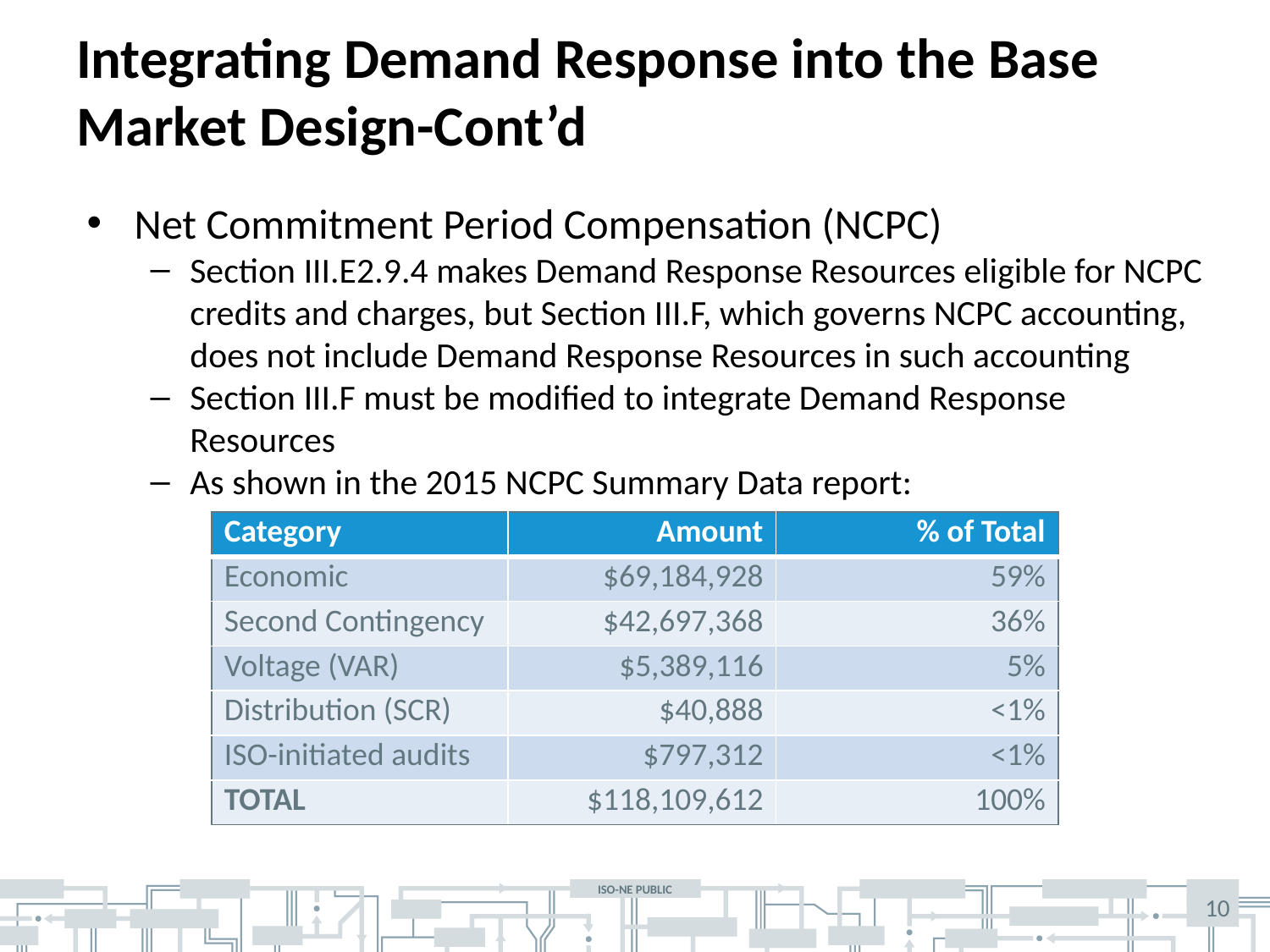

# Integrating Demand Response into the Base Market Design-Cont’d
Net Commitment Period Compensation (NCPC)
Section III.E2.9.4 makes Demand Response Resources eligible for NCPC credits and charges, but Section III.F, which governs NCPC accounting, does not include Demand Response Resources in such accounting
Section III.F must be modified to integrate Demand Response Resources
As shown in the 2015 NCPC Summary Data report:

| Category | Amount | % of Total |
| --- | --- | --- |
| Economic | $69,184,928 | 59% |
| Second Contingency | $42,697,368 | 36% |
| Voltage (VAR) | $5,389,116 | 5% |
| Distribution (SCR) | $40,888 | <1% |
| ISO-initiated audits | $797,312 | <1% |
| TOTAL | $118,109,612 | 100% |
10